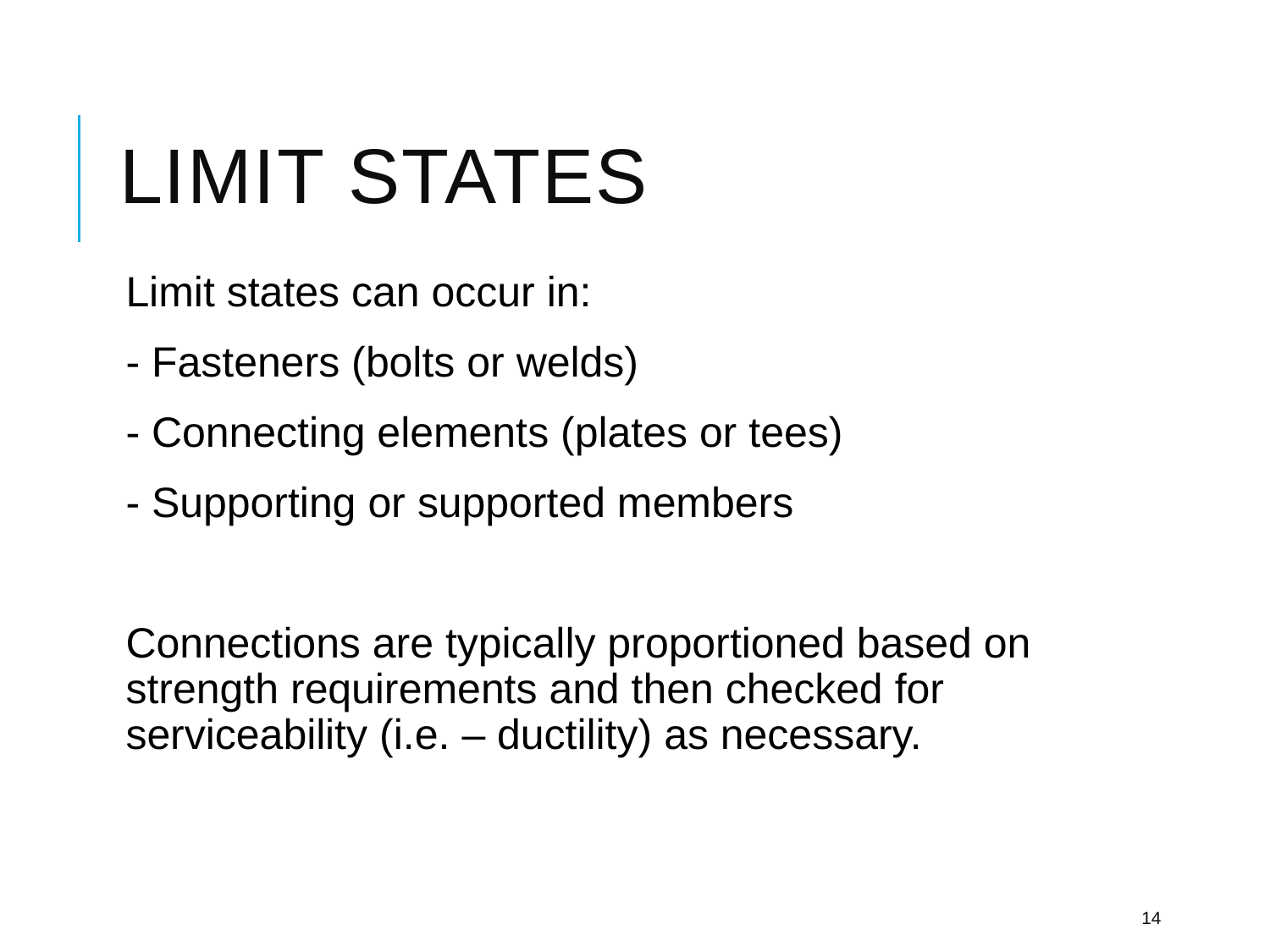

# Limit states
Limit states can occur in:
- Fasteners (bolts or welds)
- Connecting elements (plates or tees)
- Supporting or supported members

Connections are typically proportioned based on strength requirements and then checked for serviceability (i.e. – ductility) as necessary.

14